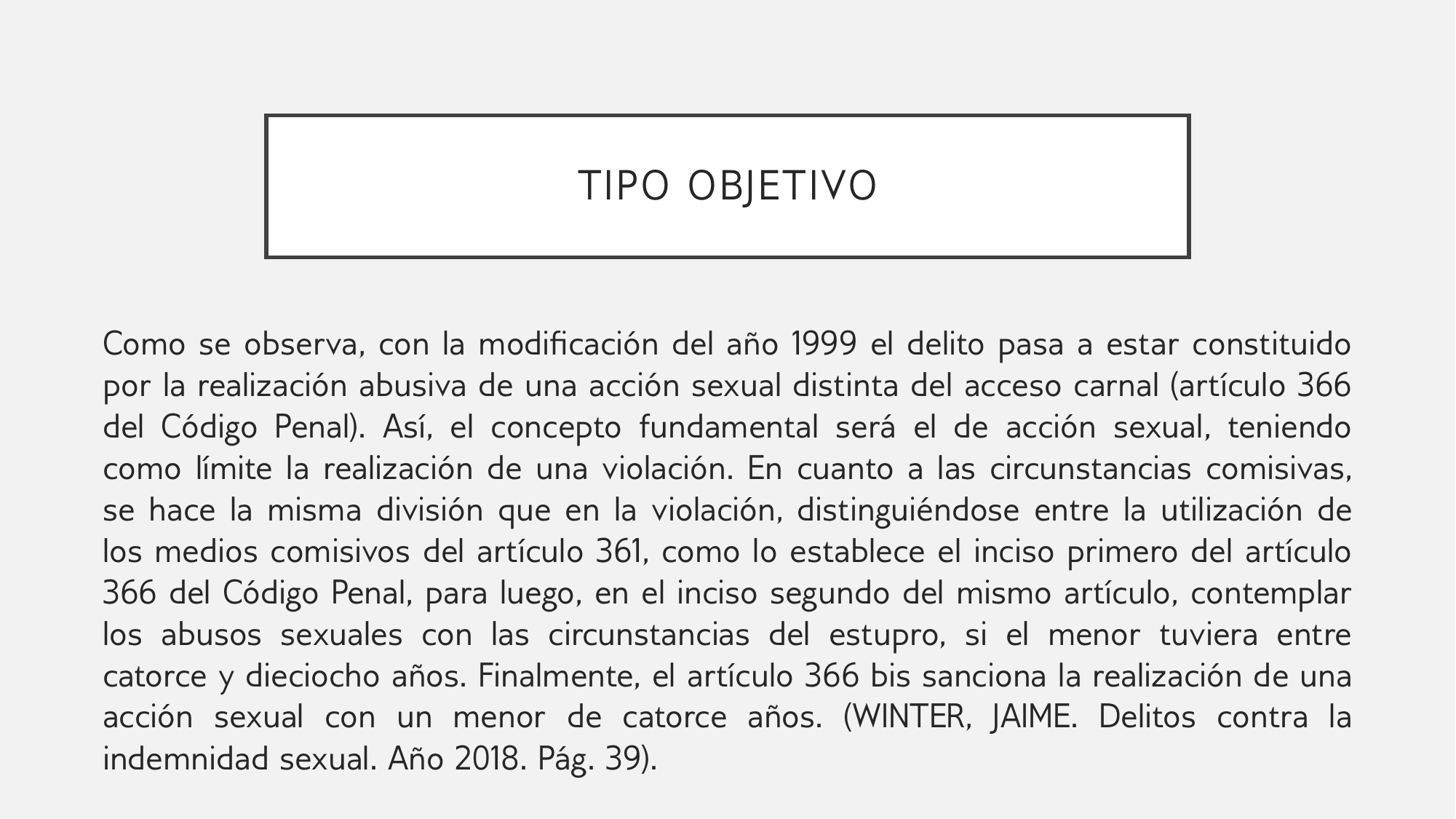

# Tipo objetivo
Como se observa, con la modificación del año 1999 el delito pasa a estar constituido por la realización abusiva de una acción sexual distinta del acceso carnal (artículo 366 del Código Penal). Así, el concepto fundamental será el de acción sexual, teniendo como límite la realización de una violación. En cuanto a las circunstancias comisivas, se hace la misma división que en la violación, distinguiéndose entre la utilización de los medios comisivos del artículo 361, como lo establece el inciso primero del artículo 366 del Código Penal, para luego, en el inciso segundo del mismo artículo, contemplar los abusos sexuales con las circunstancias del estupro, si el menor tuviera entre catorce y dieciocho años. Finalmente, el artículo 366 bis sanciona la realización de una acción sexual con un menor de catorce años. (WINTER, JAIME. Delitos contra la indemnidad sexual. Año 2018. Pág. 39).